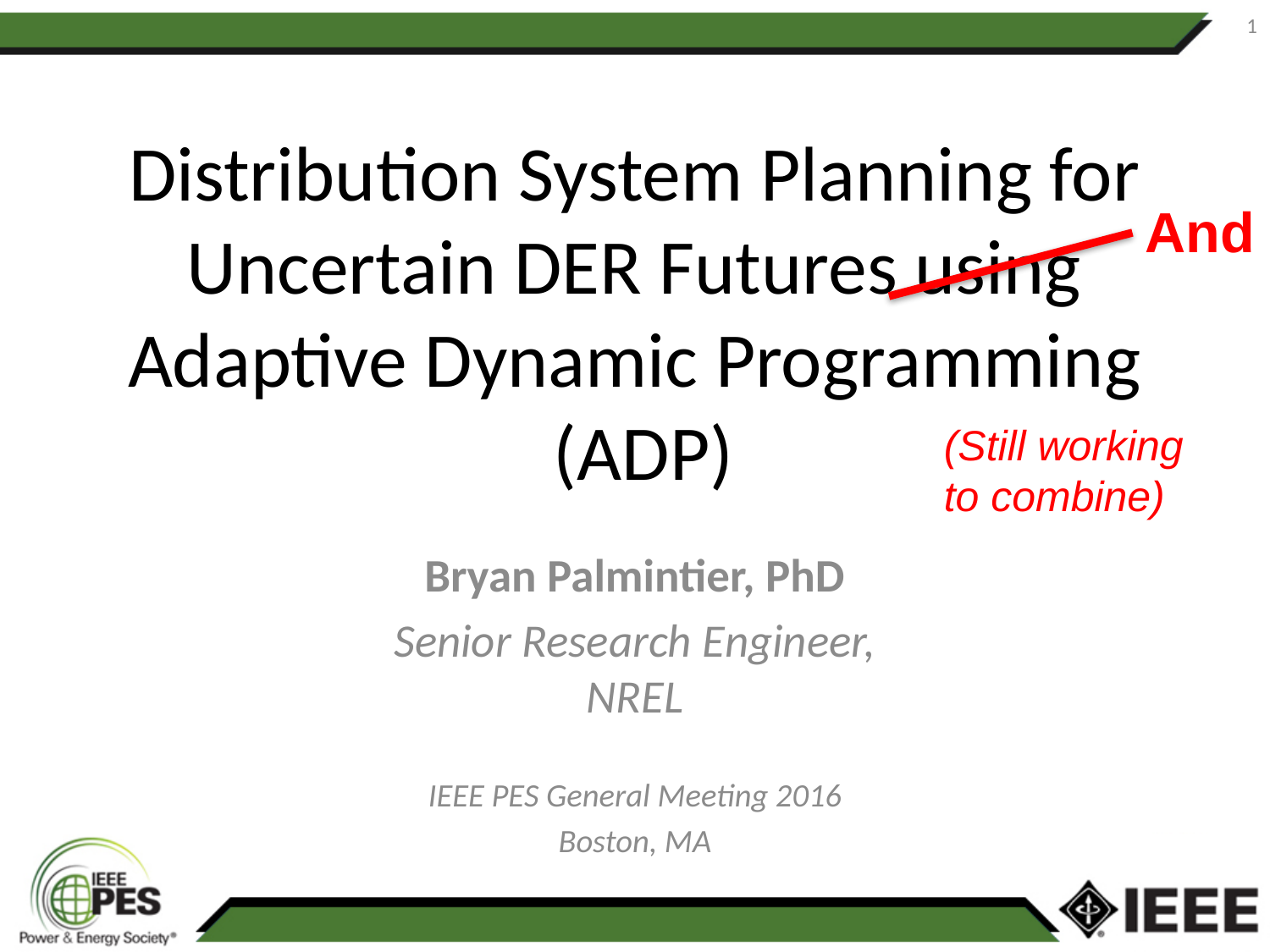

1
And
# Distribution System Planning for Uncertain DER Futures using Adaptive Dynamic Programming (ADP)
(Still working to combine)
Bryan Palmintier, PhD
Senior Research Engineer,
NREL

IEEE PES General Meeting 2016
Boston, MA